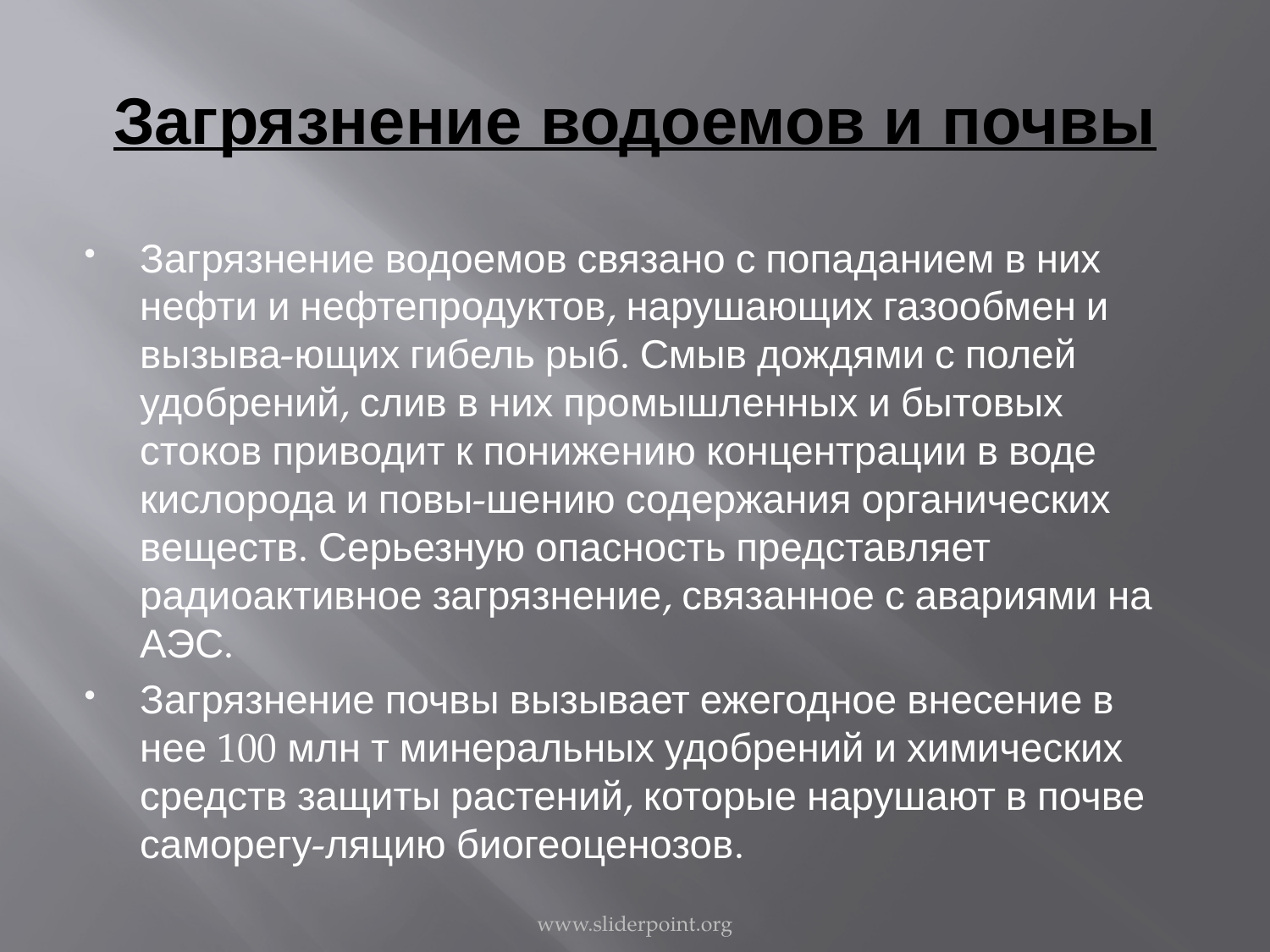

# Загрязнение водоемов и почвы
Загрязнение водоемов связано с попаданием в них нефти и нефтепродуктов, нарушающих газообмен и вызыва-ющих гибель рыб. Смыв дождями с полей удобрений, слив в них промышленных и бытовых стоков приводит к понижению концентрации в воде кислорода и повы-шению содержания органических веществ. Серьезную опасность представляет радиоактивное загрязнение, связанное с авариями на АЭС.
Загрязнение почвы вызывает ежегодное внесение в нее 100 млн т минеральных удобрений и химических средств защиты растений, которые нарушают в почве саморегу-ляцию биогеоценозов.

www.sliderpoint.org